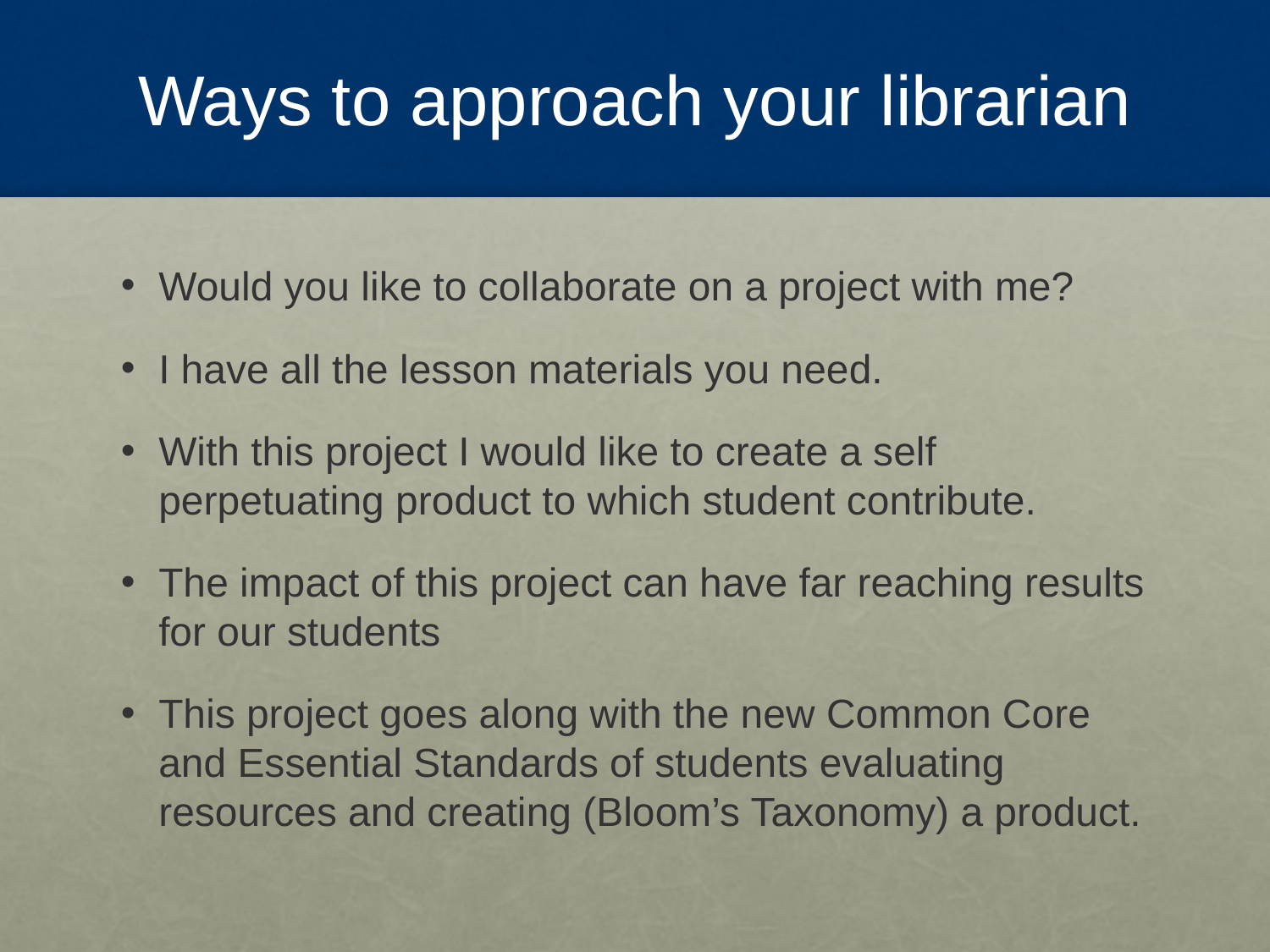

# Ways to approach your librarian
Would you like to collaborate on a project with me?
I have all the lesson materials you need.
With this project I would like to create a self perpetuating product to which student contribute.
The impact of this project can have far reaching results for our students
This project goes along with the new Common Core and Essential Standards of students evaluating resources and creating (Bloom’s Taxonomy) a product.